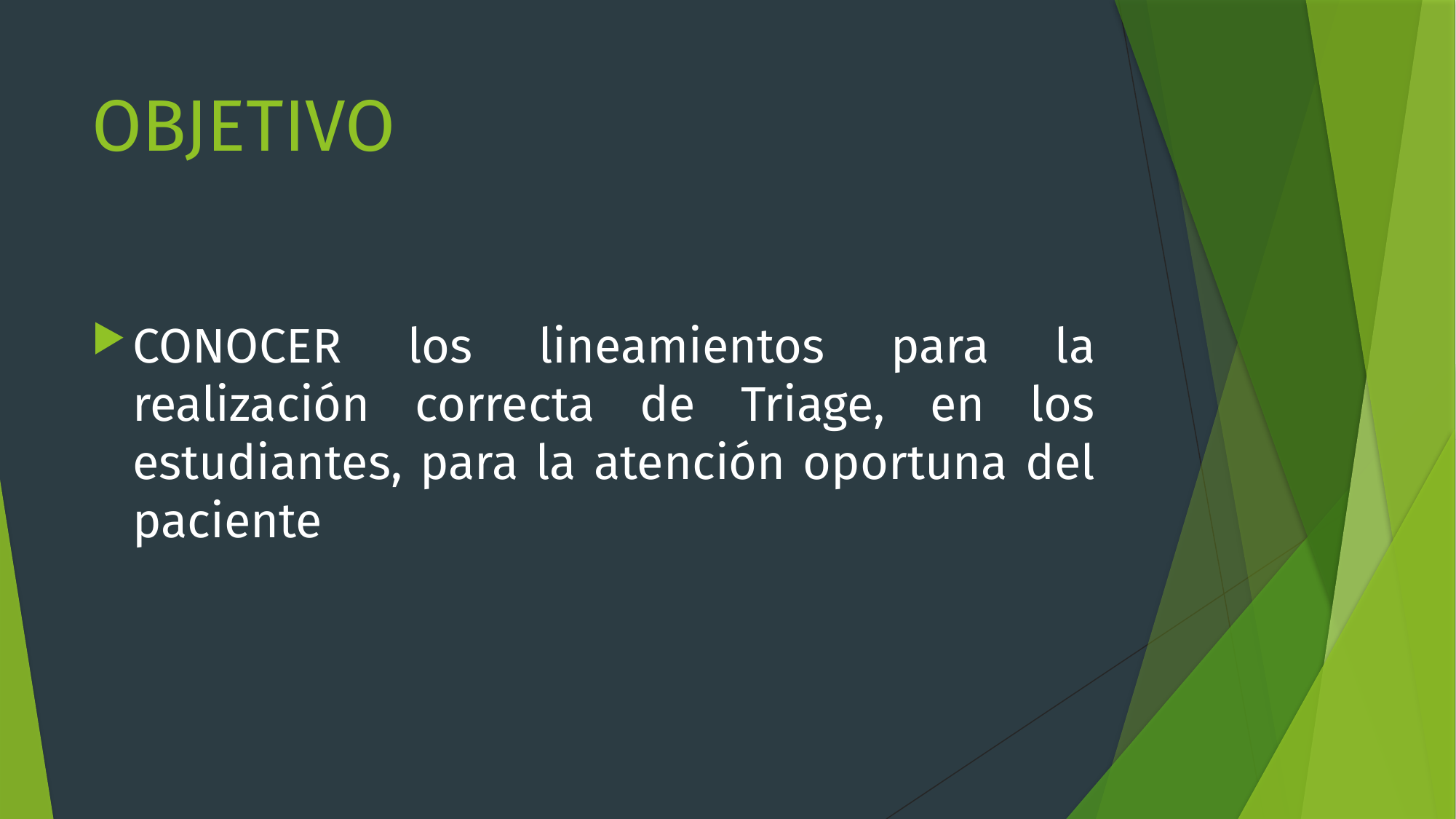

# OBJETIVO
CONOCER los lineamientos para la realización correcta de Triage, en los estudiantes, para la atención oportuna del paciente